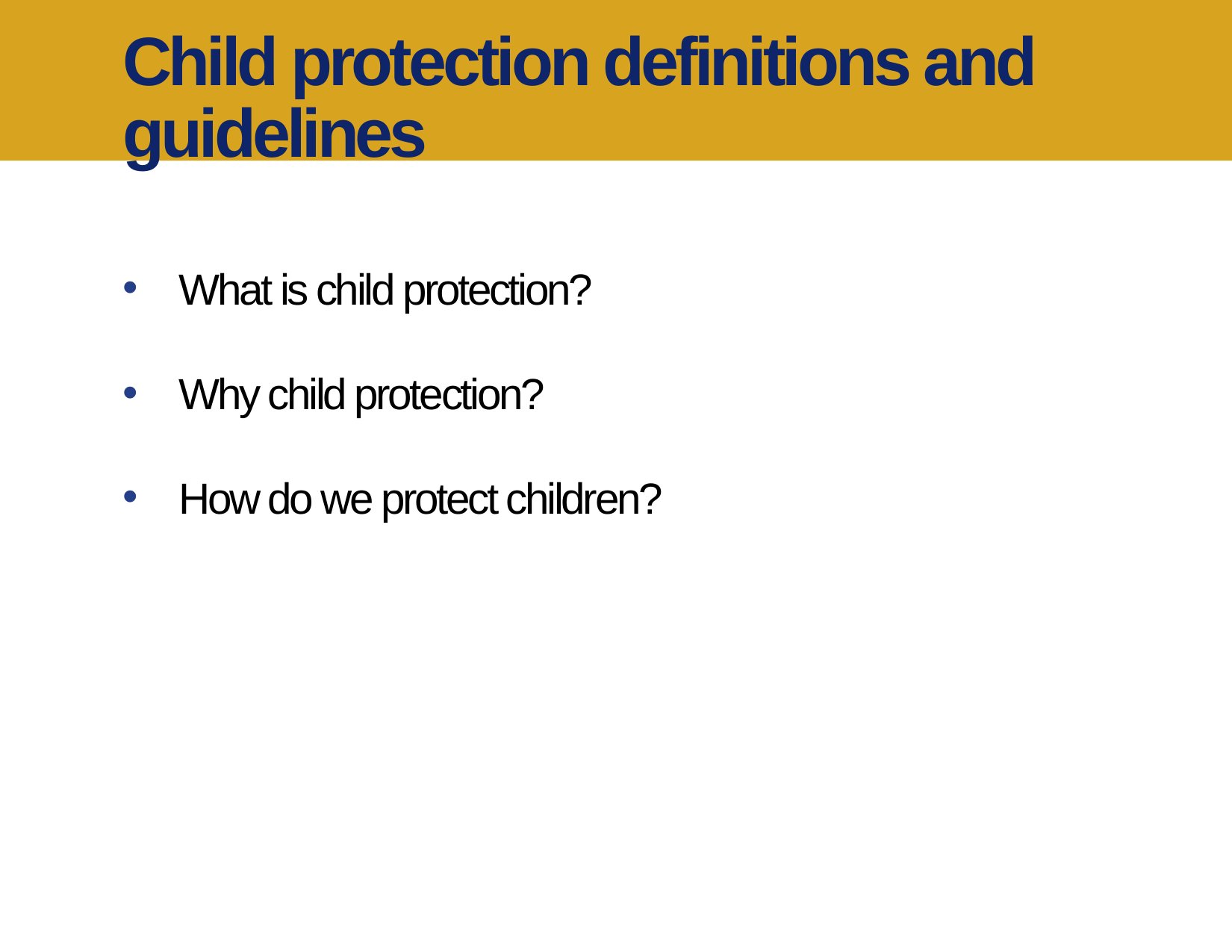

Child protection definitions and guidelines
What is child protection?

Why child protection?

How do we protect children?